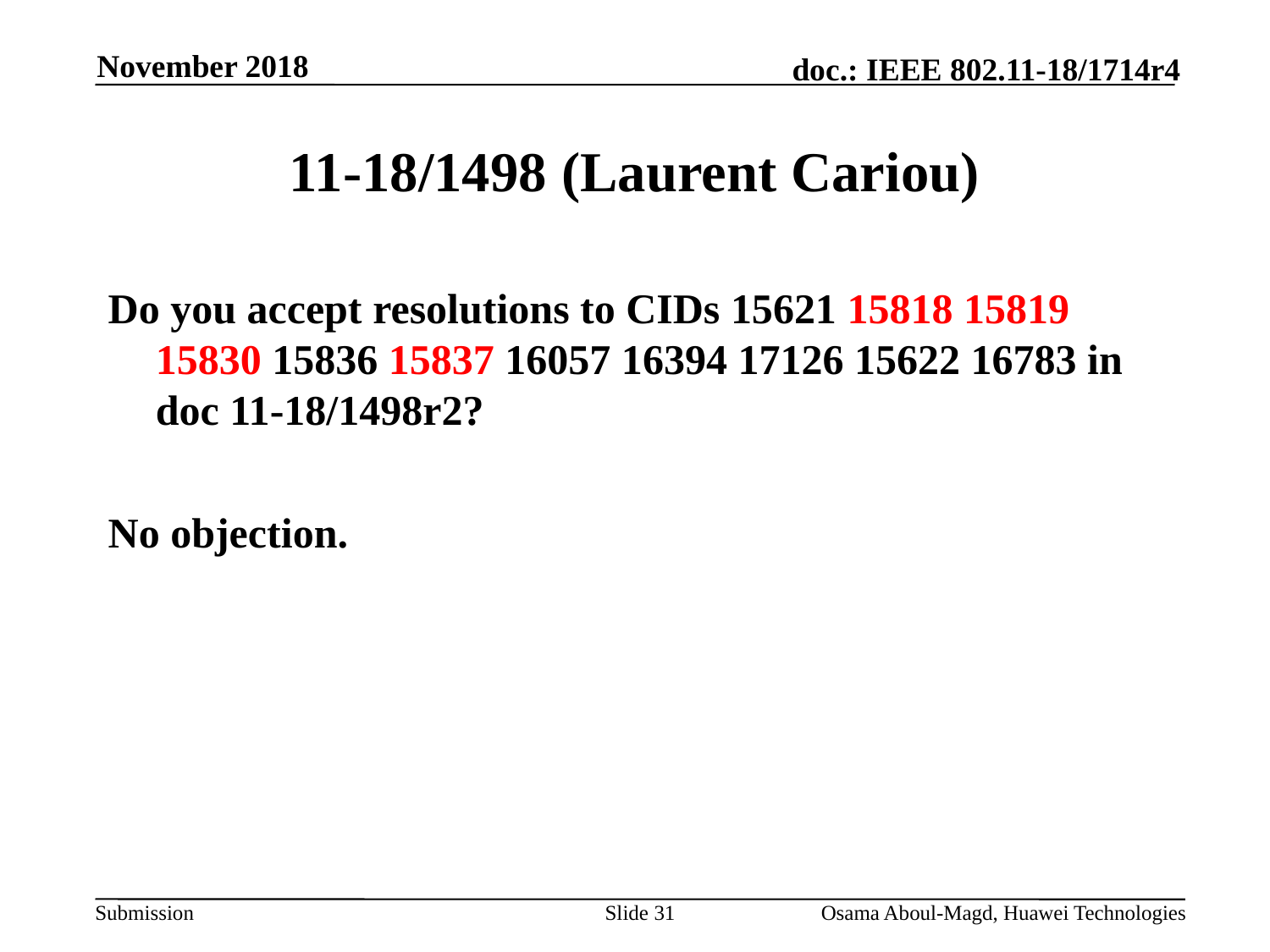

November 2018
# 11-18/1498 (Laurent Cariou)
Do you accept resolutions to CIDs 15621 15818 15819 15830 15836 15837 16057 16394 17126 15622 16783 in doc 11-18/1498r2?

No objection.
Slide 31
Osama Aboul-Magd, Huawei Technologies